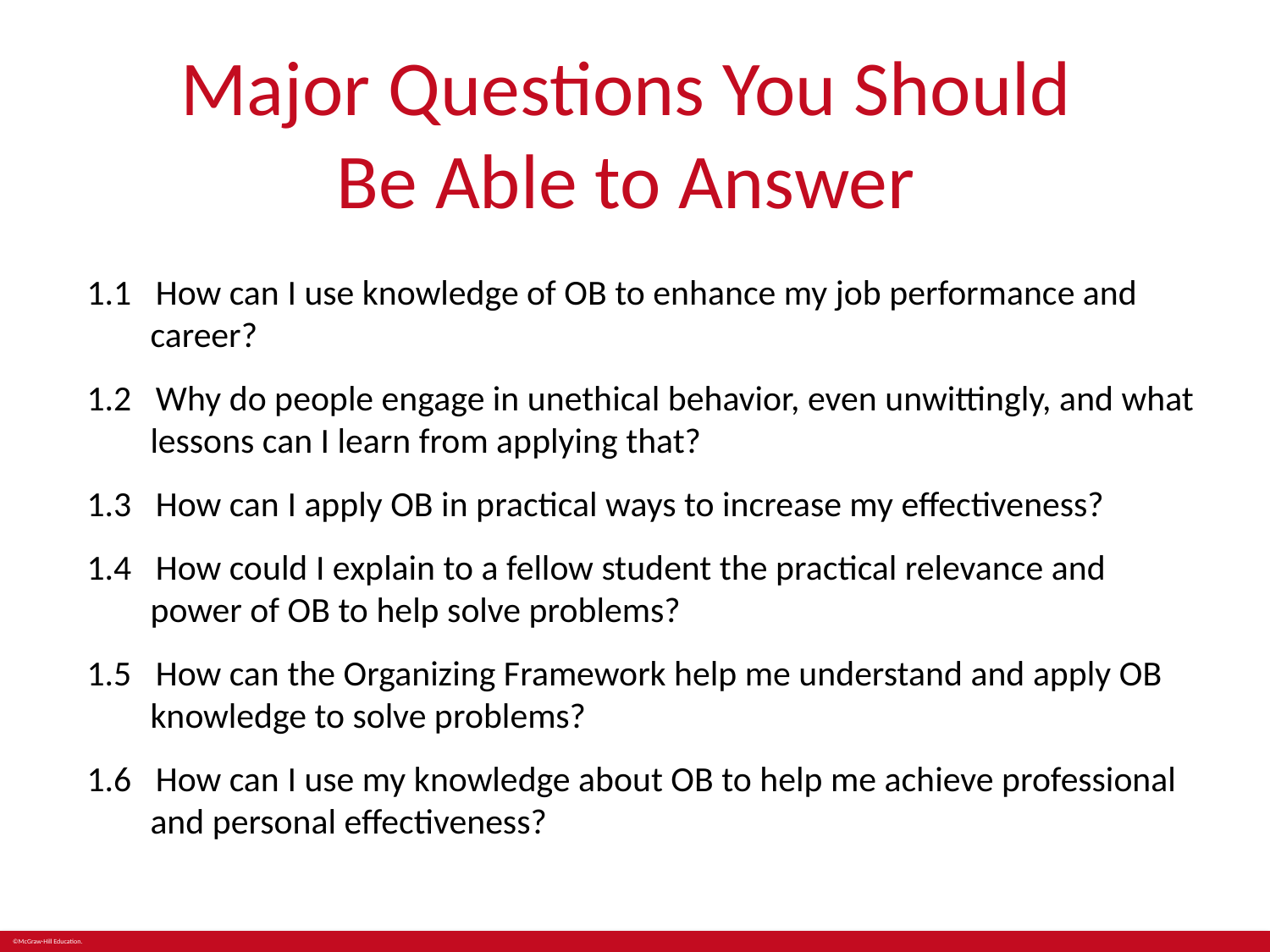

# Major Questions You Should Be Able to Answer
1.1   How can I use knowledge of OB to enhance my job performance and career?
1.2   Why do people engage in unethical behavior, even unwittingly, and what lessons can I learn from applying that?
1.3   How can I apply OB in practical ways to increase my effectiveness?
1.4   How could I explain to a fellow student the practical relevance and power of OB to help solve problems?
1.5   How can the Organizing Framework help me understand and apply OB knowledge to solve problems?
1.6   How can I use my knowledge about OB to help me achieve professional and personal effectiveness?